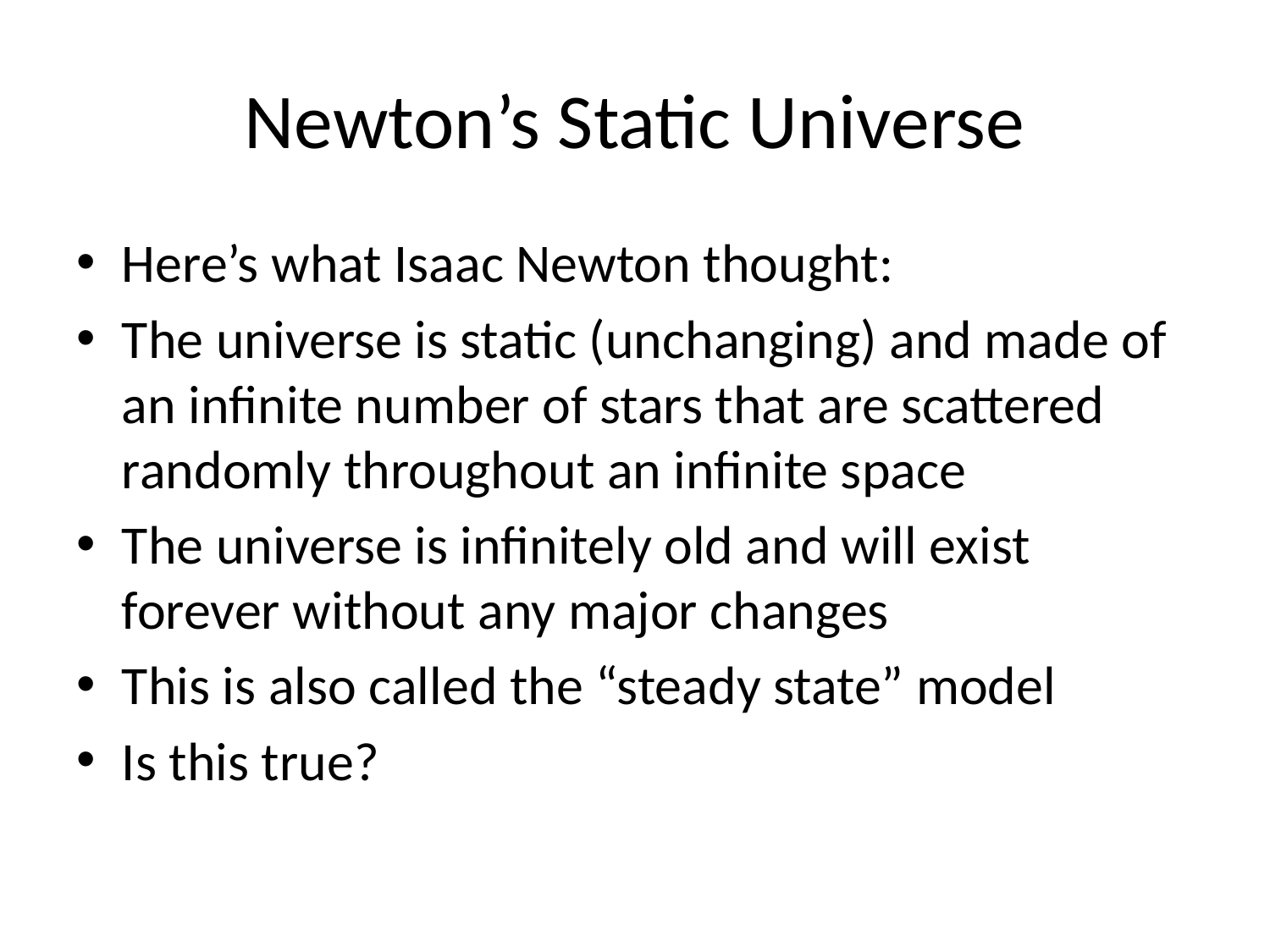

# Newton’s Static Universe
Here’s what Isaac Newton thought:
The universe is static (unchanging) and made of an infinite number of stars that are scattered randomly throughout an infinite space
The universe is infinitely old and will exist forever without any major changes
This is also called the “steady state” model
Is this true?